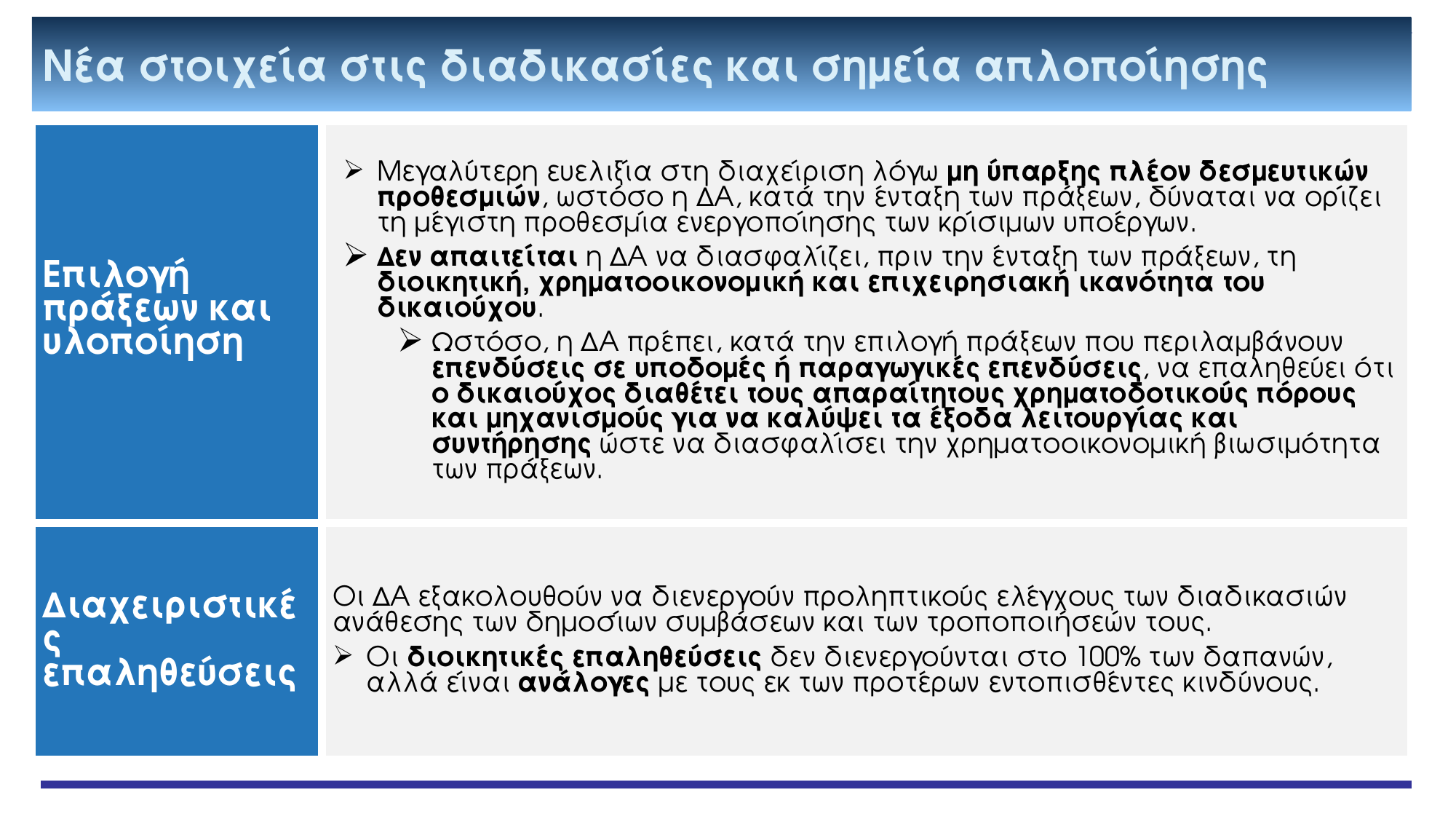

Νέα στοιχεία στις διαδικασίες και σημεία απλοποίησης
| Επιλογή πράξεων και υλοποίηση | Μεγαλύτερη ευελιξία στη διαχείριση λόγω μη ύπαρξης πλέον δεσμευτικών προθεσμιών, ωστόσο η ΔΑ, κατά την ένταξη των πράξεων, δύναται να ορίζει τη μέγιστη προθεσμία ενεργοποίησης των κρίσιμων υποέργων. Δεν απαιτείται η ΔΑ να διασφαλίζει, πριν την ένταξη των πράξεων, τη διοικητική, χρηματοοικονομική και επιχειρησιακή ικανότητα του δικαιούχου. Ωστόσο, η ΔΑ πρέπει, κατά την επιλογή πράξεων που περιλαμβάνουν επενδύσεις σε υποδομές ή παραγωγικές επενδύσεις, να επαληθεύει ότι ο δικαιούχος διαθέτει τους απαραίτητους χρηματοδοτικούς πόρους και μηχανισμούς για να καλύψει τα έξοδα λειτουργίας και συντήρησης ώστε να διασφαλίσει την χρηματοοικονομική βιωσιμότητα των πράξεων. |
| --- | --- |
| Διαχειριστικές επαληθεύσεις | Οι ΔΑ εξακολουθούν να διενεργούν προληπτικούς ελέγχους των διαδικασιών ανάθεσης των δημοσίων συμβάσεων και των τροποποιήσεών τους. Οι διοικητικές επαληθεύσεις δεν διενεργούνται στο 100% των δαπανών, αλλά είναι ανάλογες με τους εκ των προτέρων εντοπισθέντες κινδύνους. |